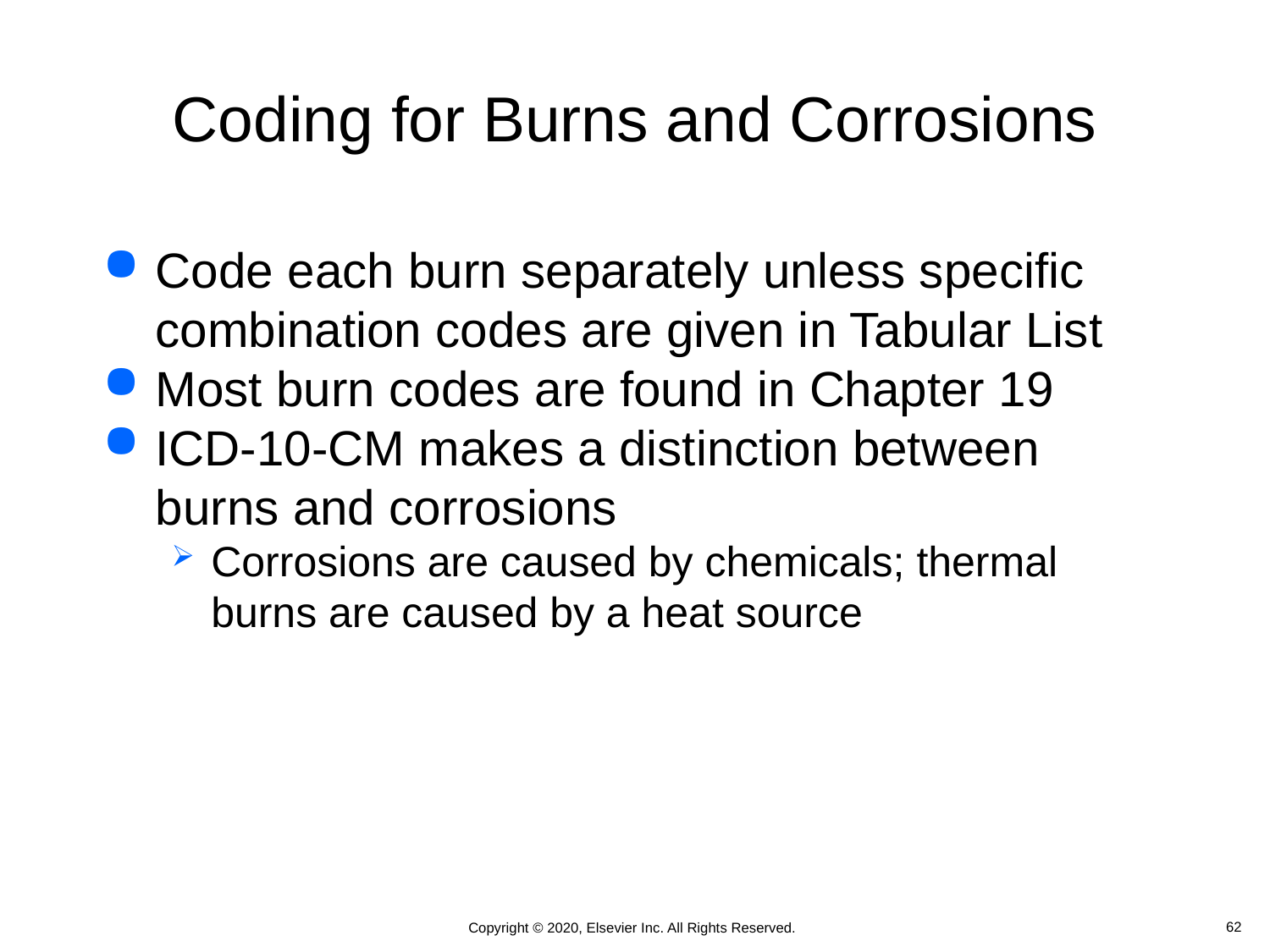

# Coding for Burns and Corrosions
Code each burn separately unless specific combination codes are given in Tabular List
Most burn codes are found in Chapter 19
ICD-10-CM makes a distinction between burns and corrosions
Corrosions are caused by chemicals; thermal burns are caused by a heat source
 62